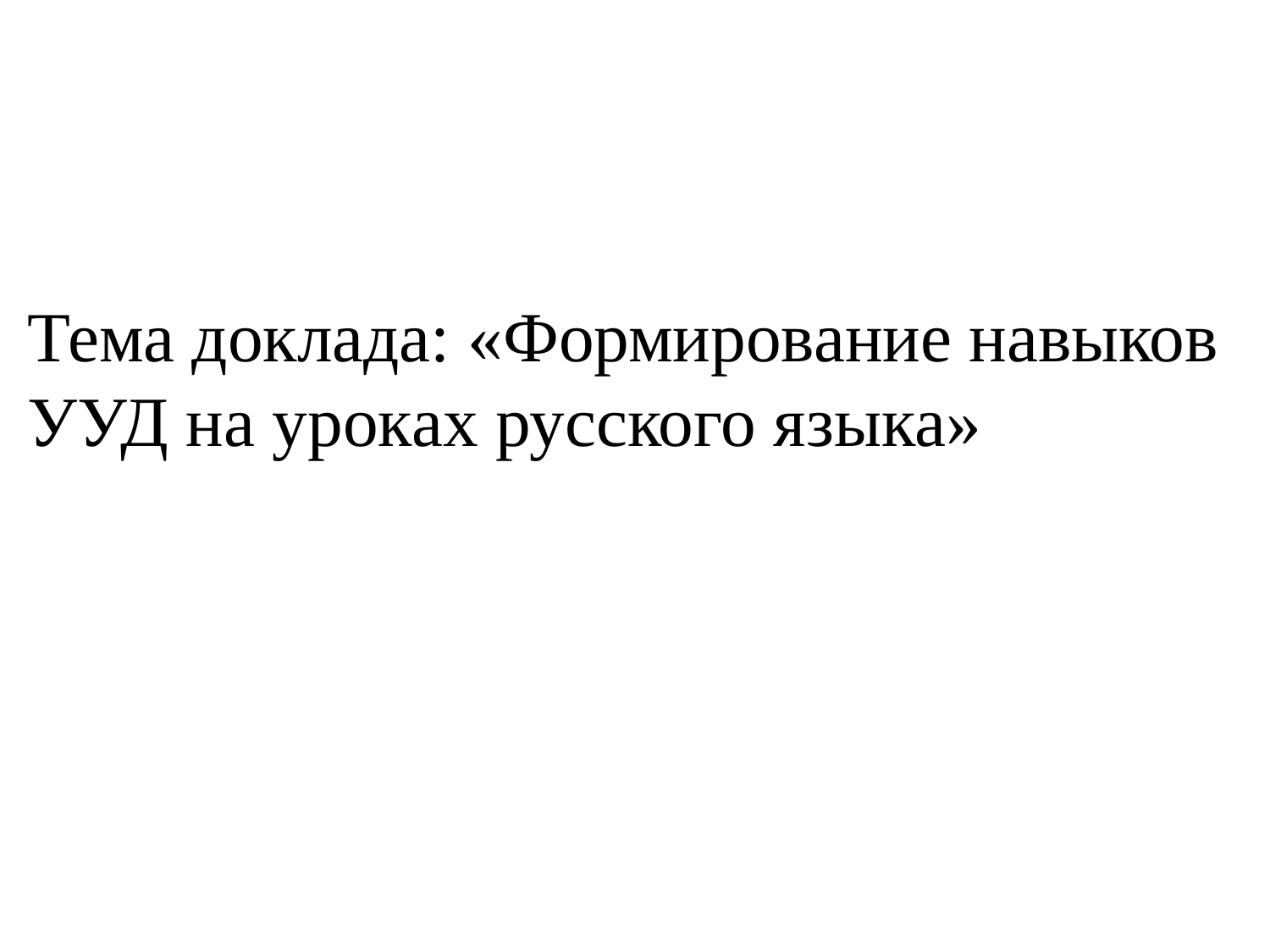

# Тема доклада: «Формирование навыков УУД на уроках русского языка»